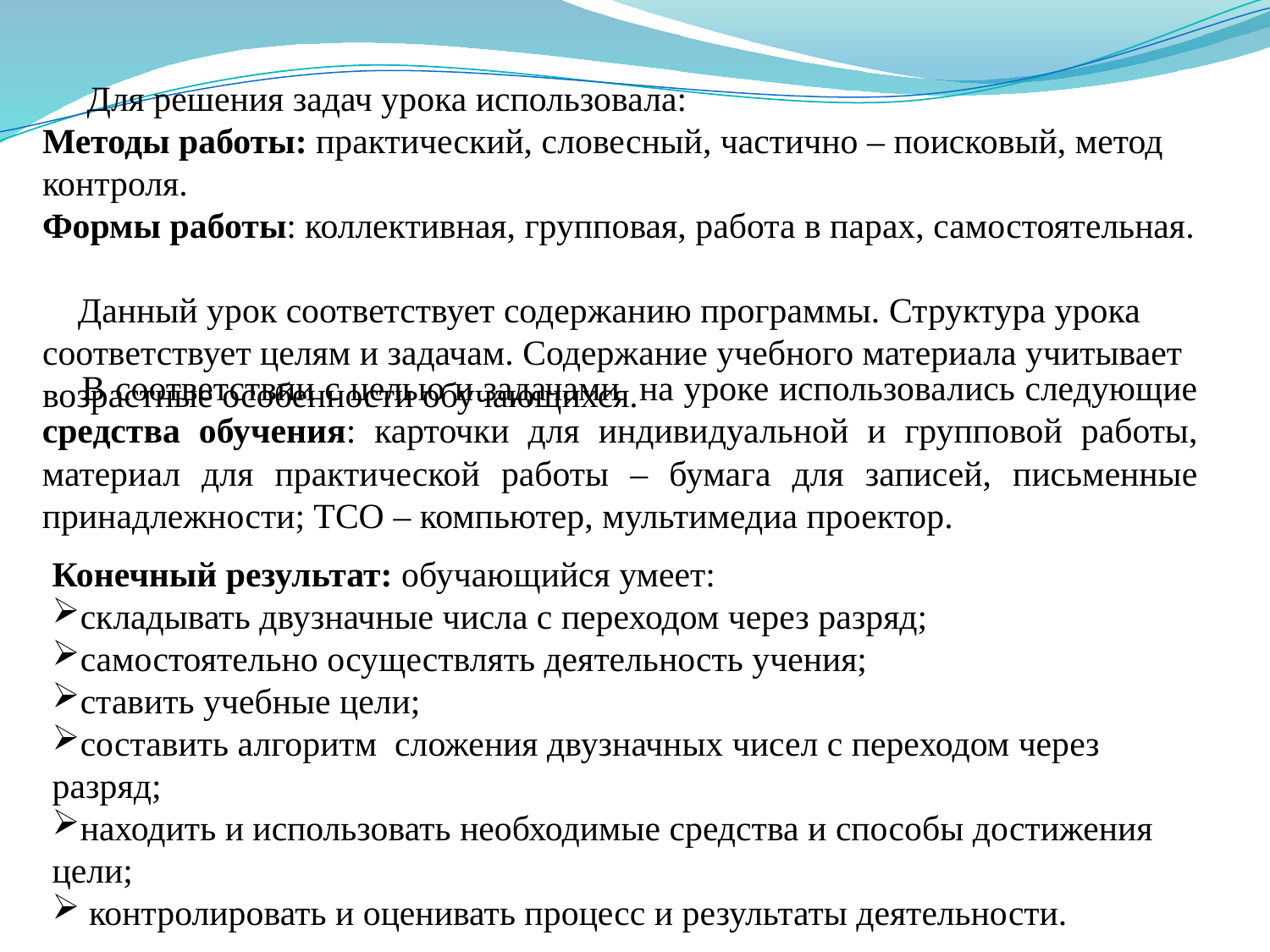

Для решения задач урока использовала:
Методы работы: практический, словесный, частично – поисковый, метод контроля.
Формы работы: коллективная, групповая, работа в парах, самостоятельная.
    Данный урок соответствует содержанию программы. Структура урока соответствует целям и задачам. Содержание учебного материала учитывает возрастные особенности обучающихся.

    В соответствии с целью и задачами  на уроке использовались следующие средства обучения: карточки для индивидуальной и групповой работы, материал для практической работы – бумага для записей, письменные принадлежности; ТСО – компьютер, мультимедиа проектор.

Конечный результат: обучающийся умеет:
складывать двузначные числа с переходом через разряд;
самостоятельно осуществлять деятельность учения;
ставить учебные цели;
составить алгоритм  сложения двузначных чисел с переходом через разряд;
находить и использовать необходимые средства и способы достижения цели;
 контролировать и оценивать процесс и результаты деятельности.